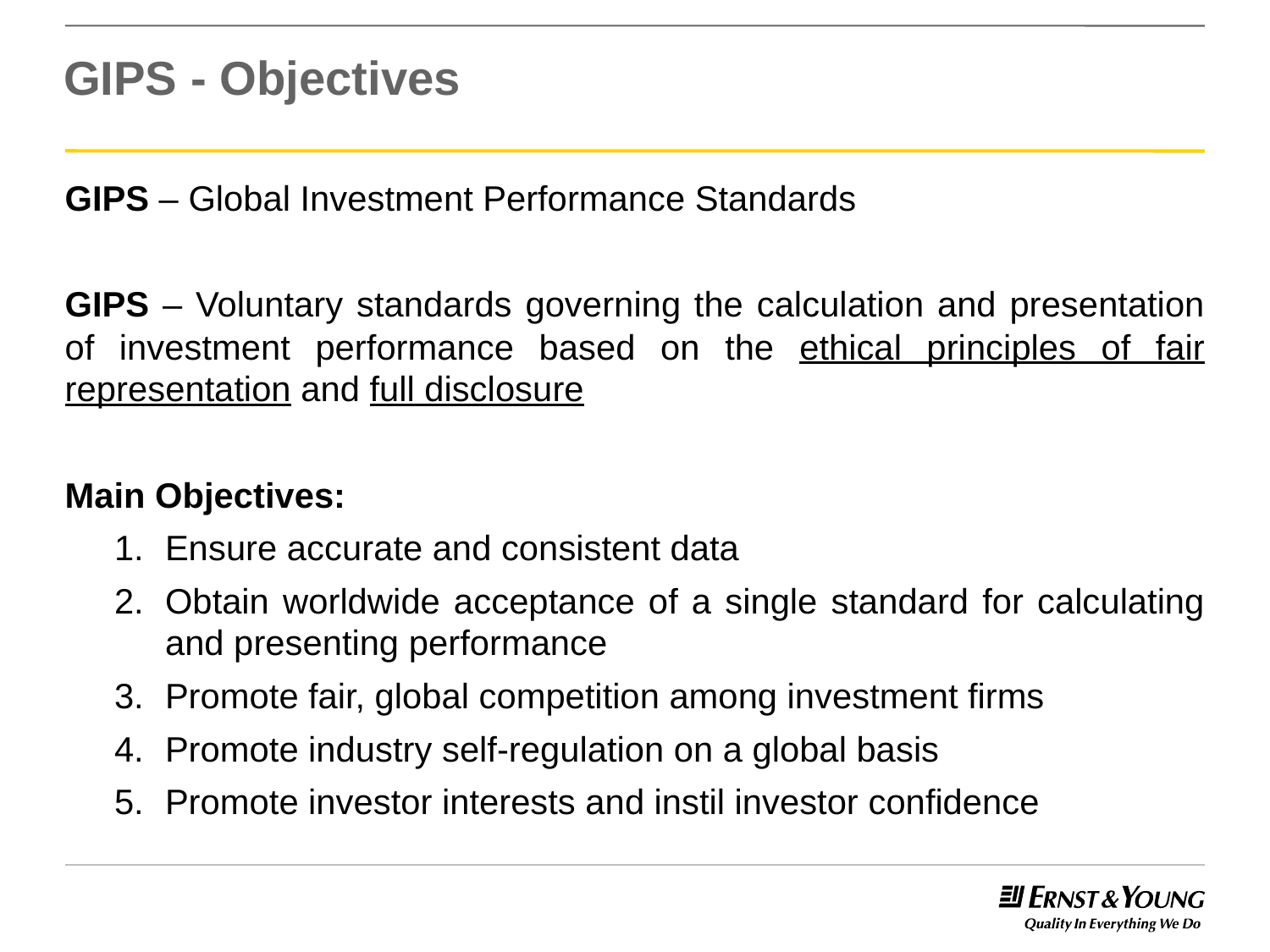

# GIPS - Objectives
GIPS – Global Investment Performance Standards

GIPS – Voluntary standards governing the calculation and presentation of investment performance based on the ethical principles of fair representation and full disclosure

Main Objectives:
Ensure accurate and consistent data
Obtain worldwide acceptance of a single standard for calculating and presenting performance
Promote fair, global competition among investment firms
Promote industry self-regulation on a global basis
Promote investor interests and instil investor confidence